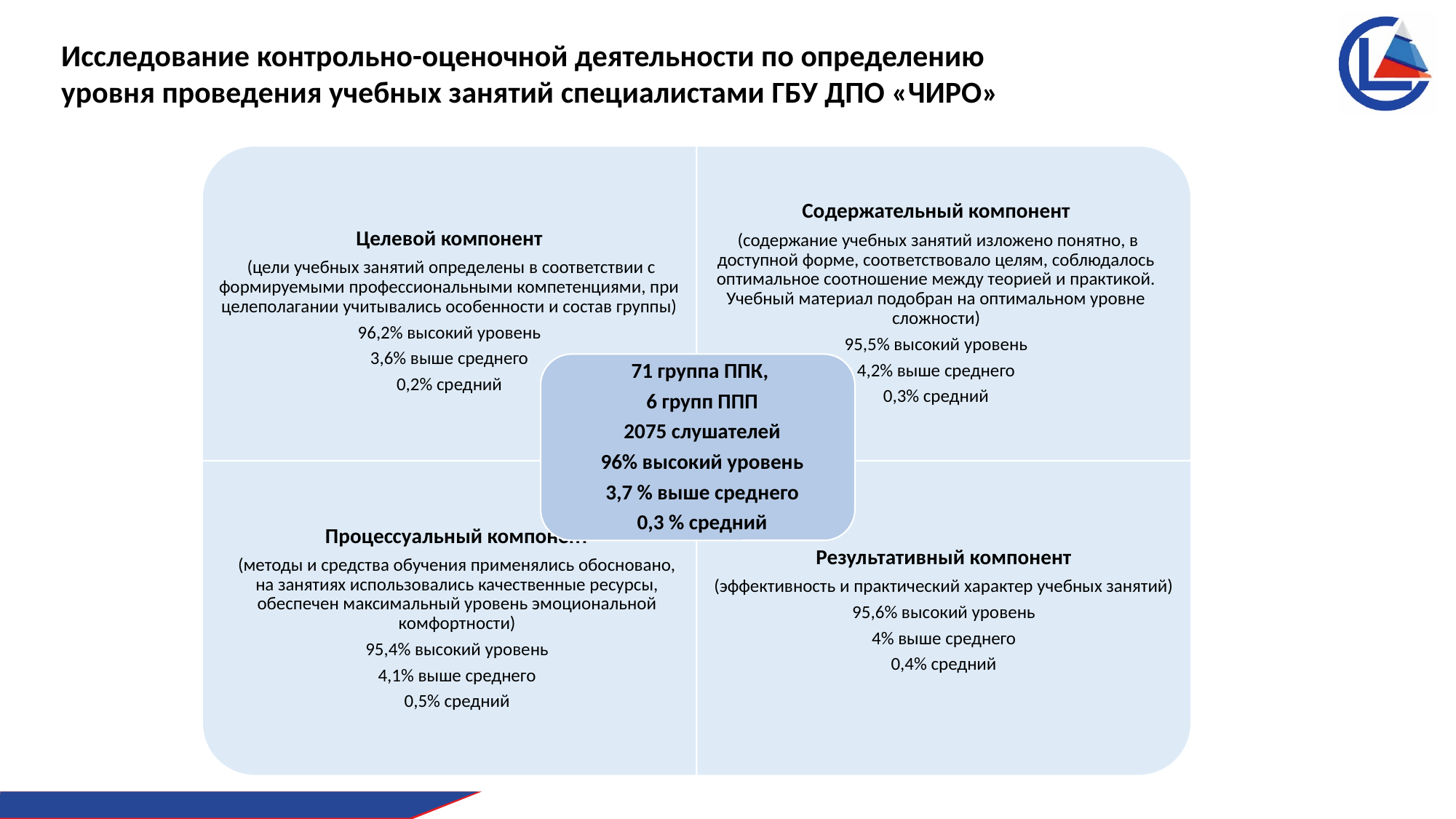

Исследование контрольно-оценочной деятельности по определению уровня проведения учебных занятий специалистами ГБУ ДПО «ЧИРО»
Целевой компонент
 (цели учебных занятий определены в соответствии с формируемыми профессиональными компетенциями, при целеполагании учитывались особенности и состав группы)
96,2% высокий уровень
3,6% выше среднего
0,2% средний
Содержательный компонент
 (содержание учебных занятий изложено понятно, в доступной форме, соответствовало целям, соблюдалось оптимальное соотношение между теорией и практикой. Учебный материал подобран на оптимальном уровне сложности)
95,5% высокий уровень
4,2% выше среднего
0,3% средний
Процессуальный компонент
(методы и средства обучения применялись обосновано, на занятиях использовались качественные ресурсы, обеспечен максимальный уровень эмоциональной комфортности)
95,4% высокий уровень
4,1% выше среднего
0,5% средний
Результативный компонент
(эффективность и практический характер учебных занятий)
95,6% высокий уровень
4% выше среднего
0,4% средний
71 группа ППК,
6 групп ППП
2075 слушателей
96% высокий уровень
3,7 % выше среднего
0,3 % средний